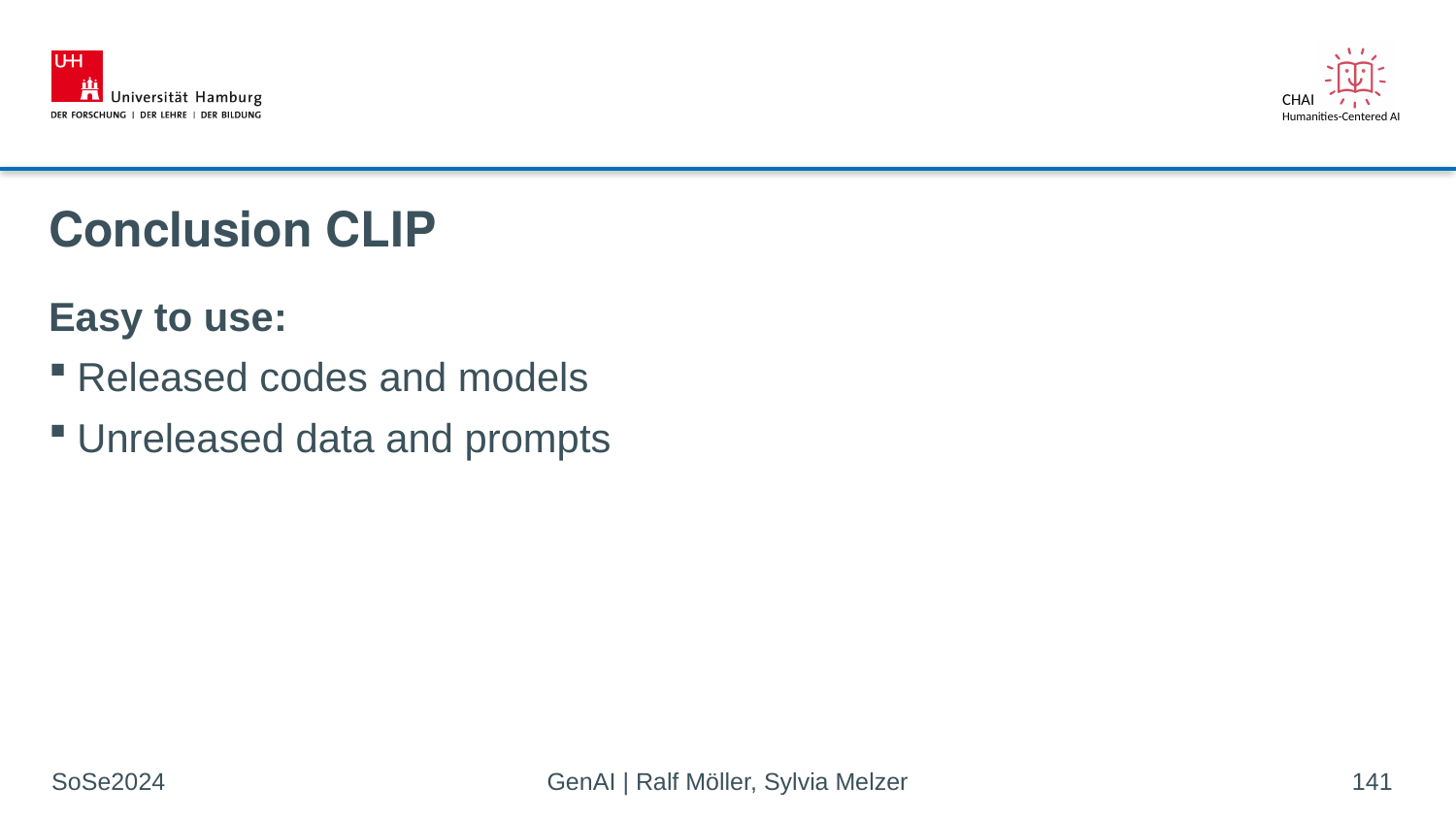

# Conclusion CLIP
Easy to use:
Released codes and models
Unreleased data and prompts

SoSe2024
GenAI | Ralf Möller, Sylvia Melzer
141